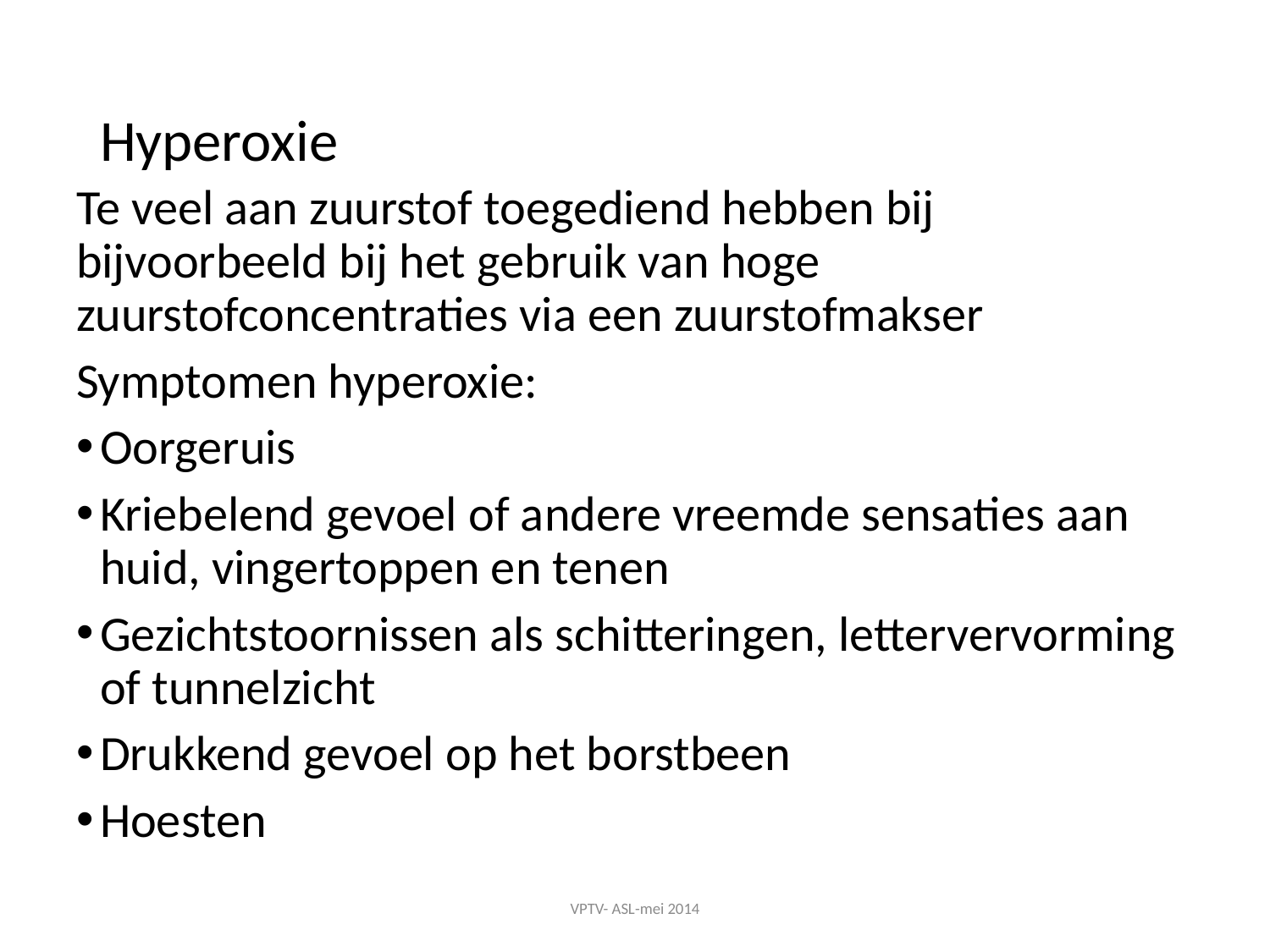

# Hyperoxie
Te veel aan zuurstof toegediend hebben bij bijvoorbeeld bij het gebruik van hoge zuurstofconcentraties via een zuurstofmakser
Symptomen hyperoxie:
Oorgeruis
Kriebelend gevoel of andere vreemde sensaties aan huid, vingertoppen en tenen
Gezichtstoornissen als schitteringen, lettervervorming of tunnelzicht
Drukkend gevoel op het borstbeen
Hoesten

VPTV- ASL-mei 2014